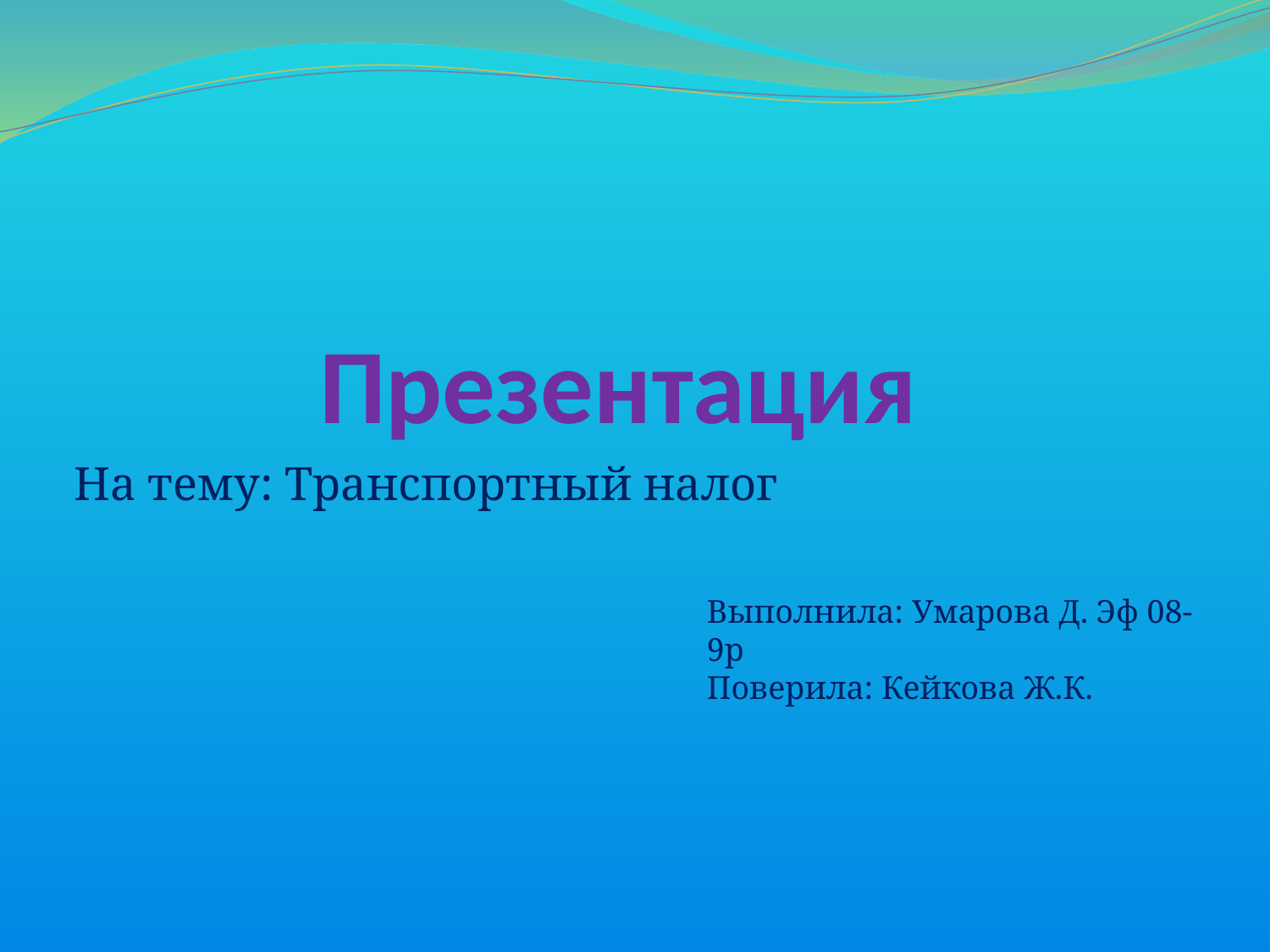

# Презентация
На тему: Транспортный налог
Выполнила: Умарова Д. Эф 08-9р
Поверила: Кейкова Ж.К.